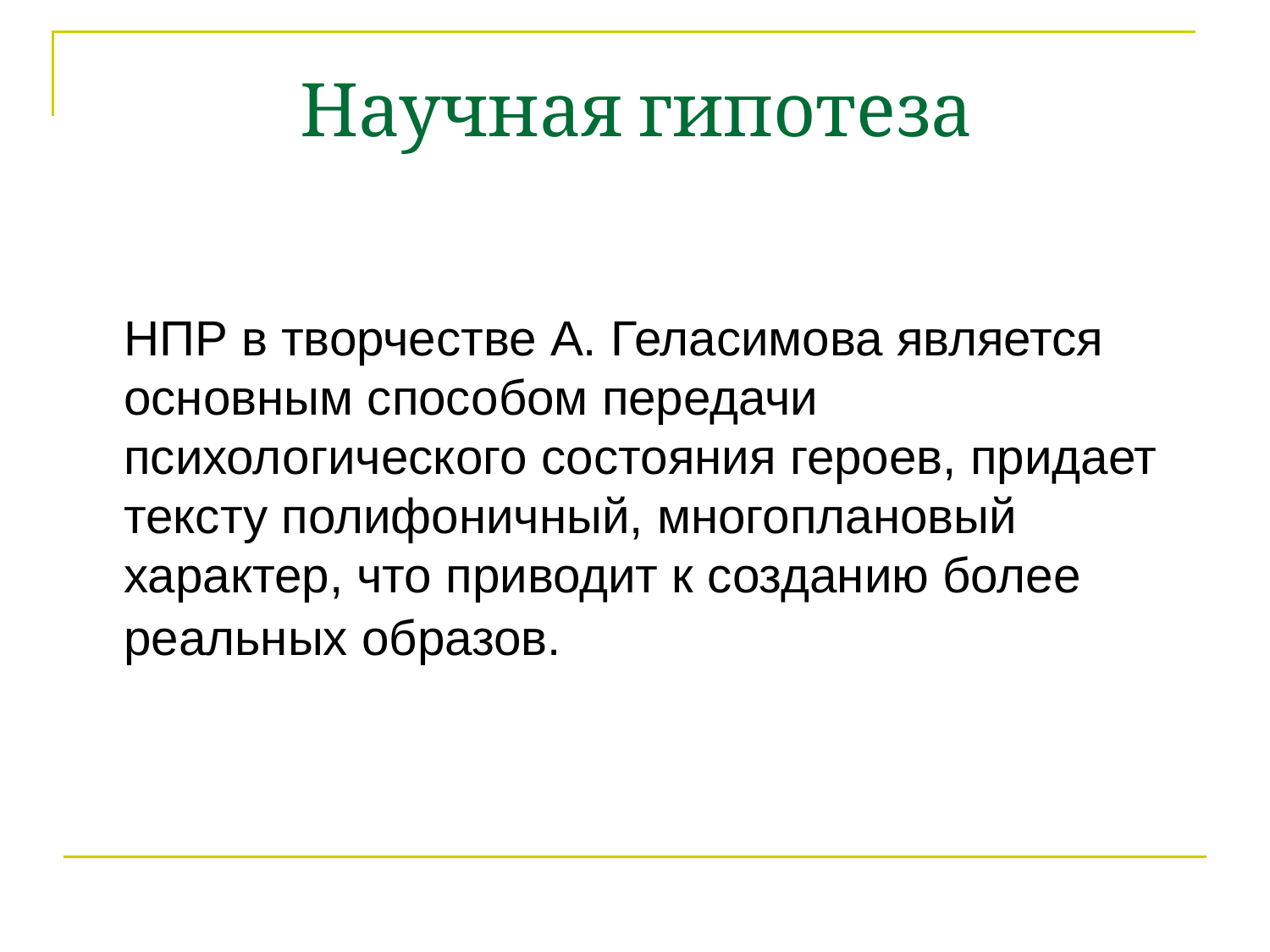

# Научная гипотеза

	НПР в творчестве А. Геласимова является основным способом передачи психологического состояния героев, придает тексту полифоничный, многоплановый характер, что приводит к созданию более реальных образов.